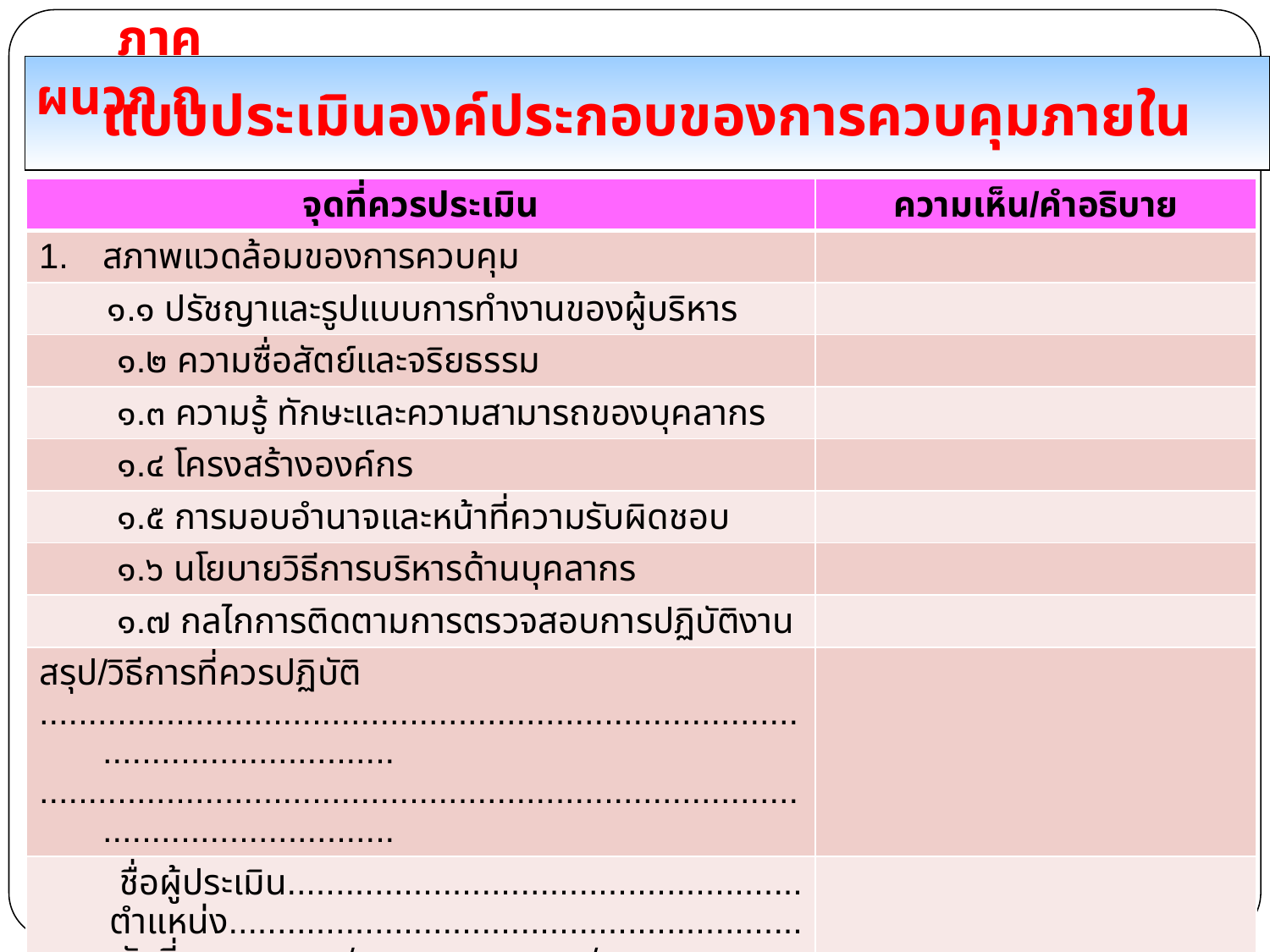

ภาคผนวก ก
แบบประเมินองค์ประกอบของการควบคุมภายใน
| จุดที่ควรประเมิน | ความเห็น/คำอธิบาย |
| --- | --- |
| สภาพแวดล้อมของการควบคุม |  |
| ๑.๑ ปรัชญาและรูปแบบการทำงานของผู้บริหาร |  |
| ๑.๒ ความซื่อสัตย์และจริยธรรม |  |
| ๑.๓ ความรู้ ทักษะและความสามารถของบุคลากร |  |
| ๑.๔ โครงสร้างองค์กร |  |
| ๑.๕ การมอบอำนาจและหน้าที่ความรับผิดชอบ |  |
| ๑.๖ นโยบายวิธีการบริหารด้านบุคลากร |  |
| ๑.๗ กลไกการติดตามการตรวจสอบการปฏิบัติงาน |  |
| สรุป/วิธีการที่ควรปฏิบัติ ............................................................................................................ ............................................................................................................ |  |
| ชื่อผู้ประเมิน..................................................... ตำแหน่ง........................................................... วันที่................./......................../..................... |  |